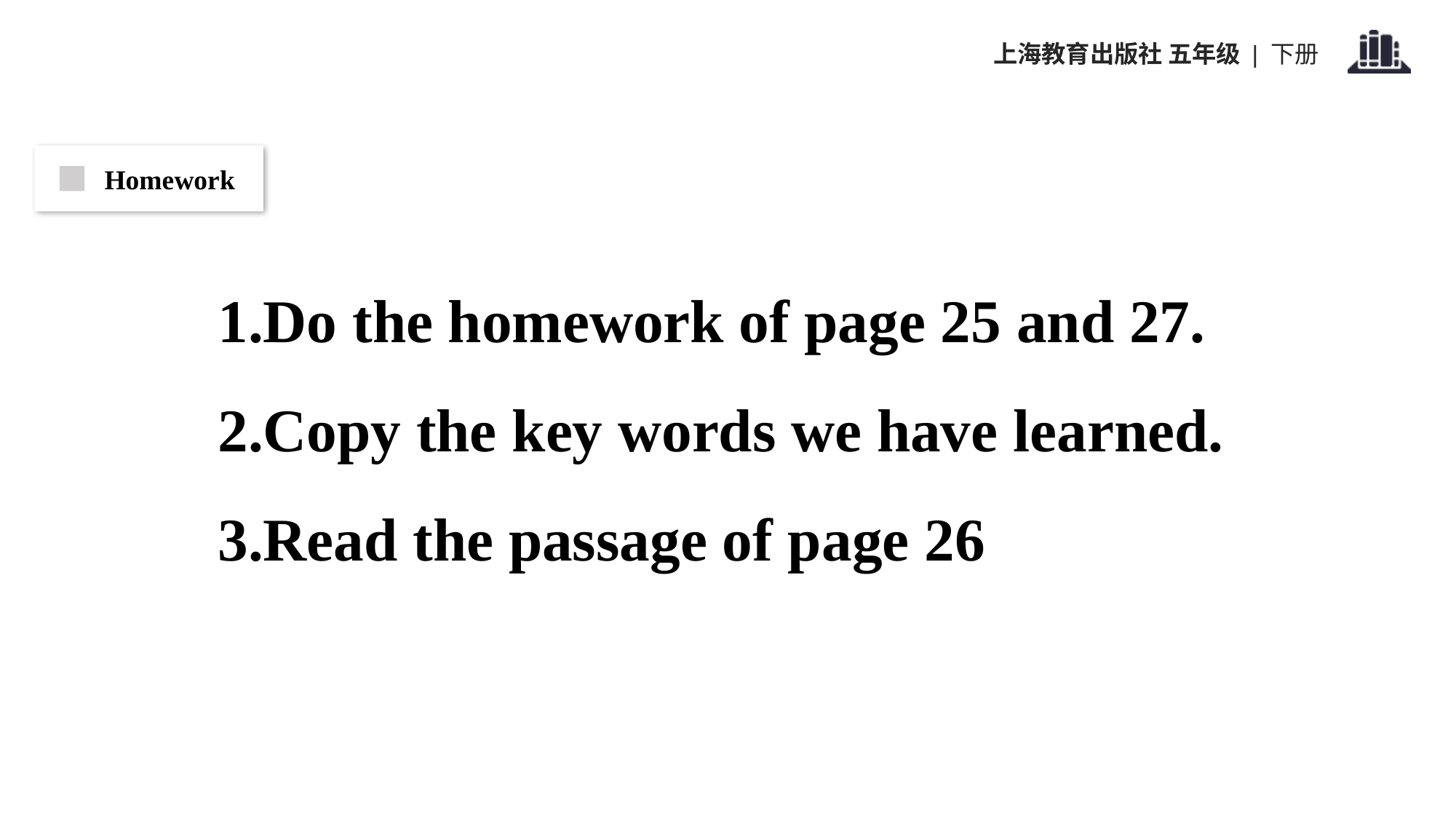

Homework

1.Do the homework of page 25 and 27.
2.Copy the key words we have learned.
3.Read the passage of page 26